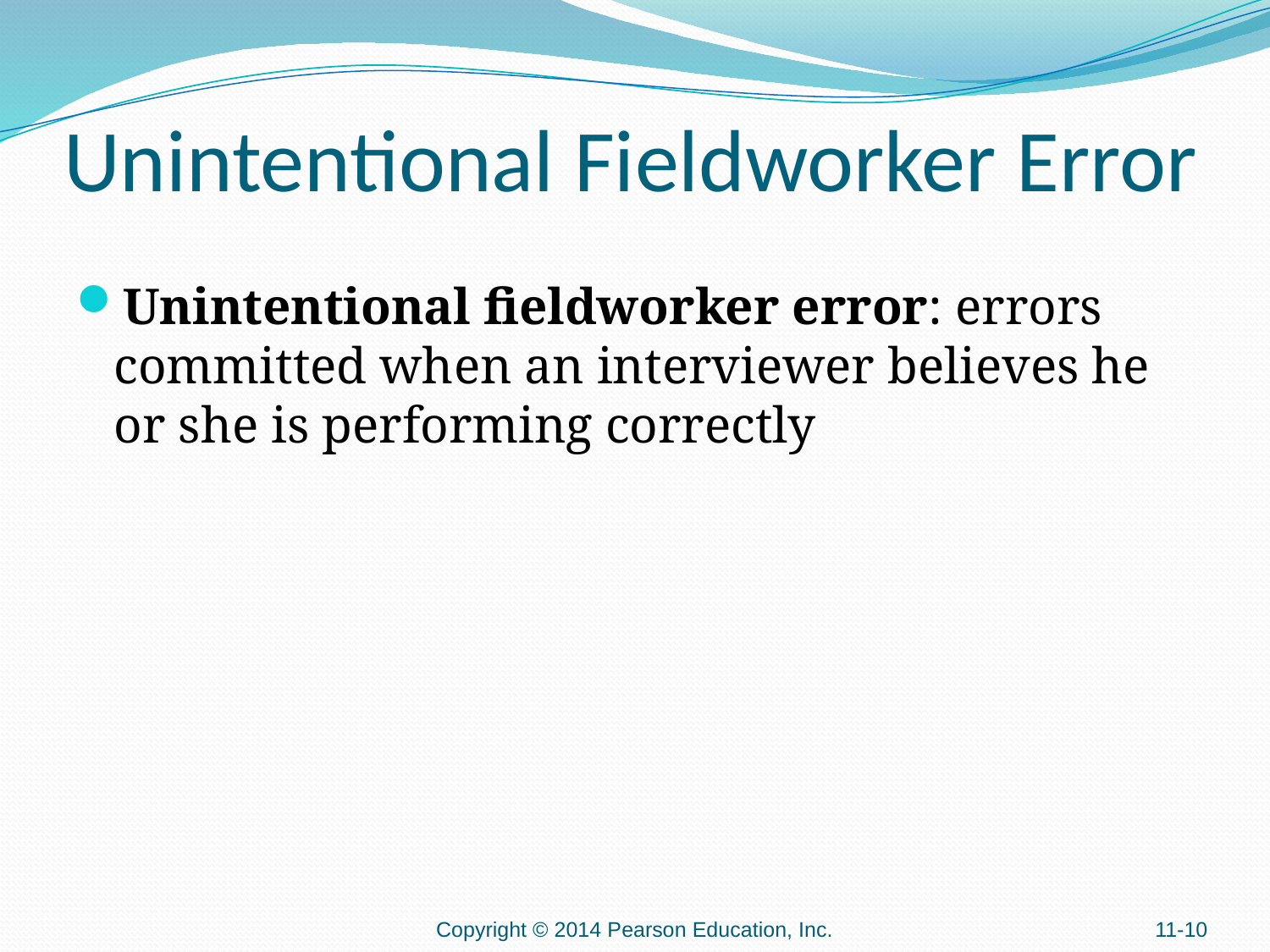

# Unintentional Fieldworker Error
Unintentional fieldworker error: errors committed when an interviewer believes he or she is performing correctly